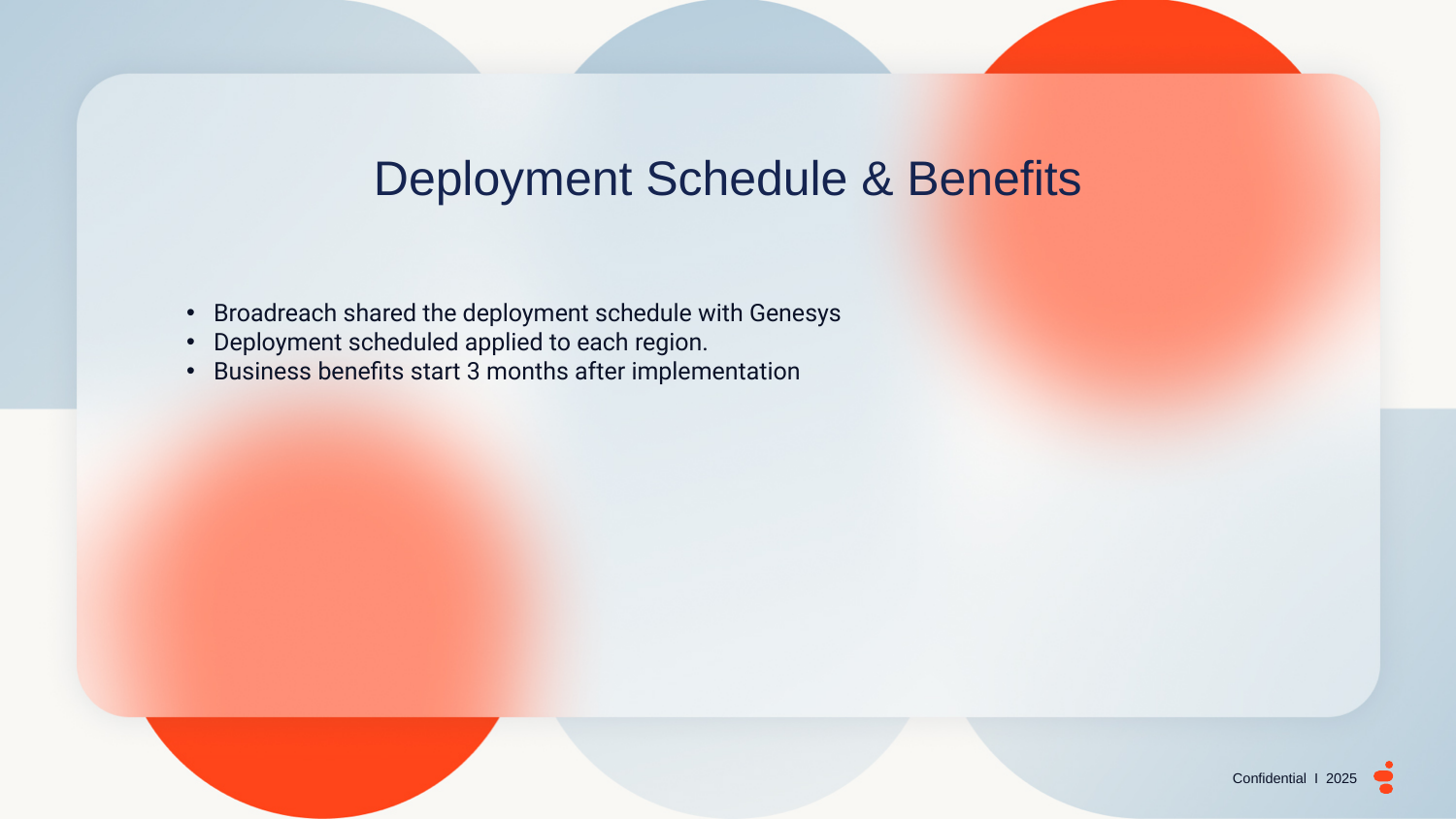

Deployment Schedule & Benefits
Broadreach shared the deployment schedule with Genesys
Deployment scheduled applied to each region.
Business benefits start 3 months after implementation